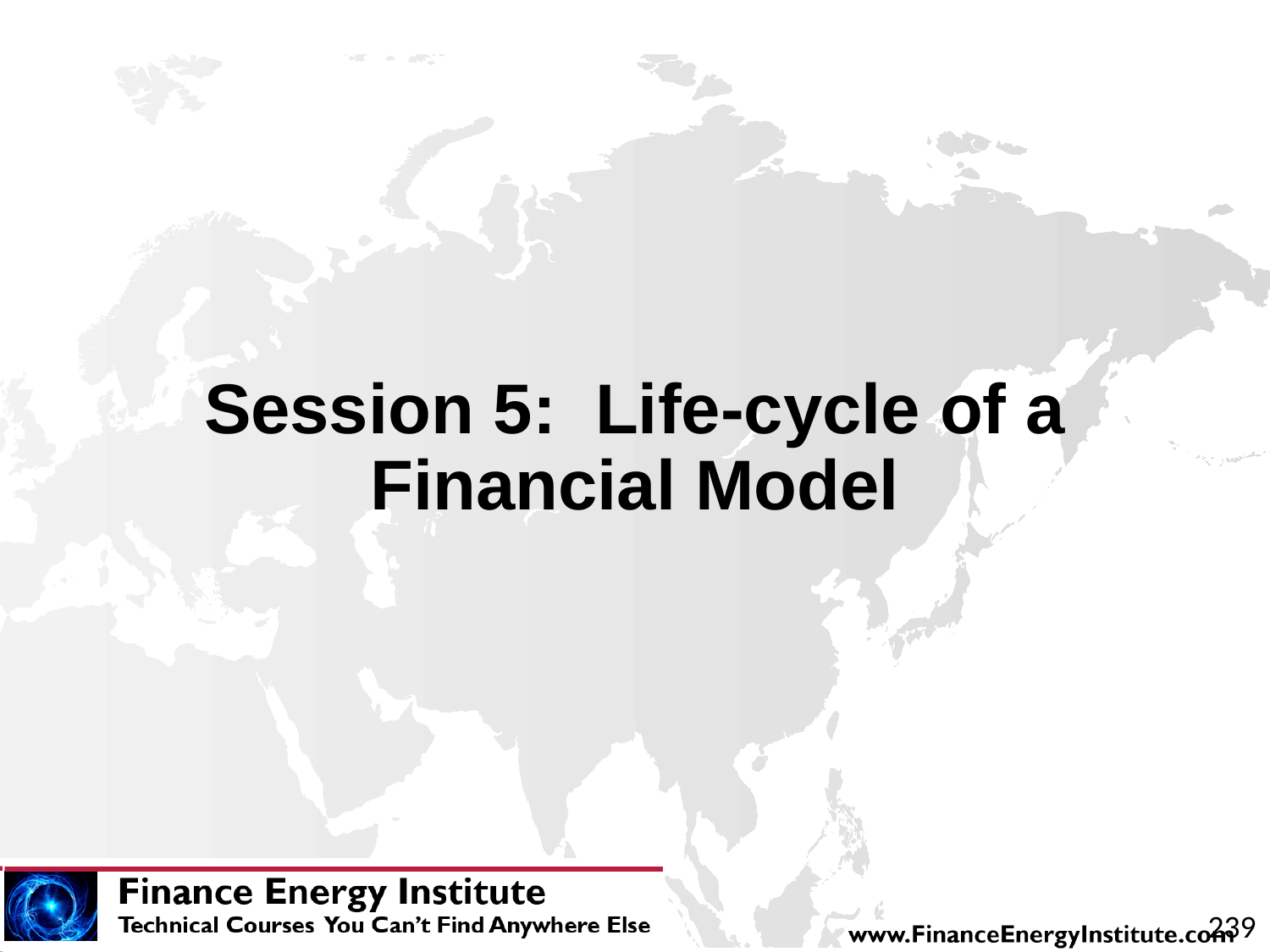

# Session 5:  Life-cycle of a Financial Model
239